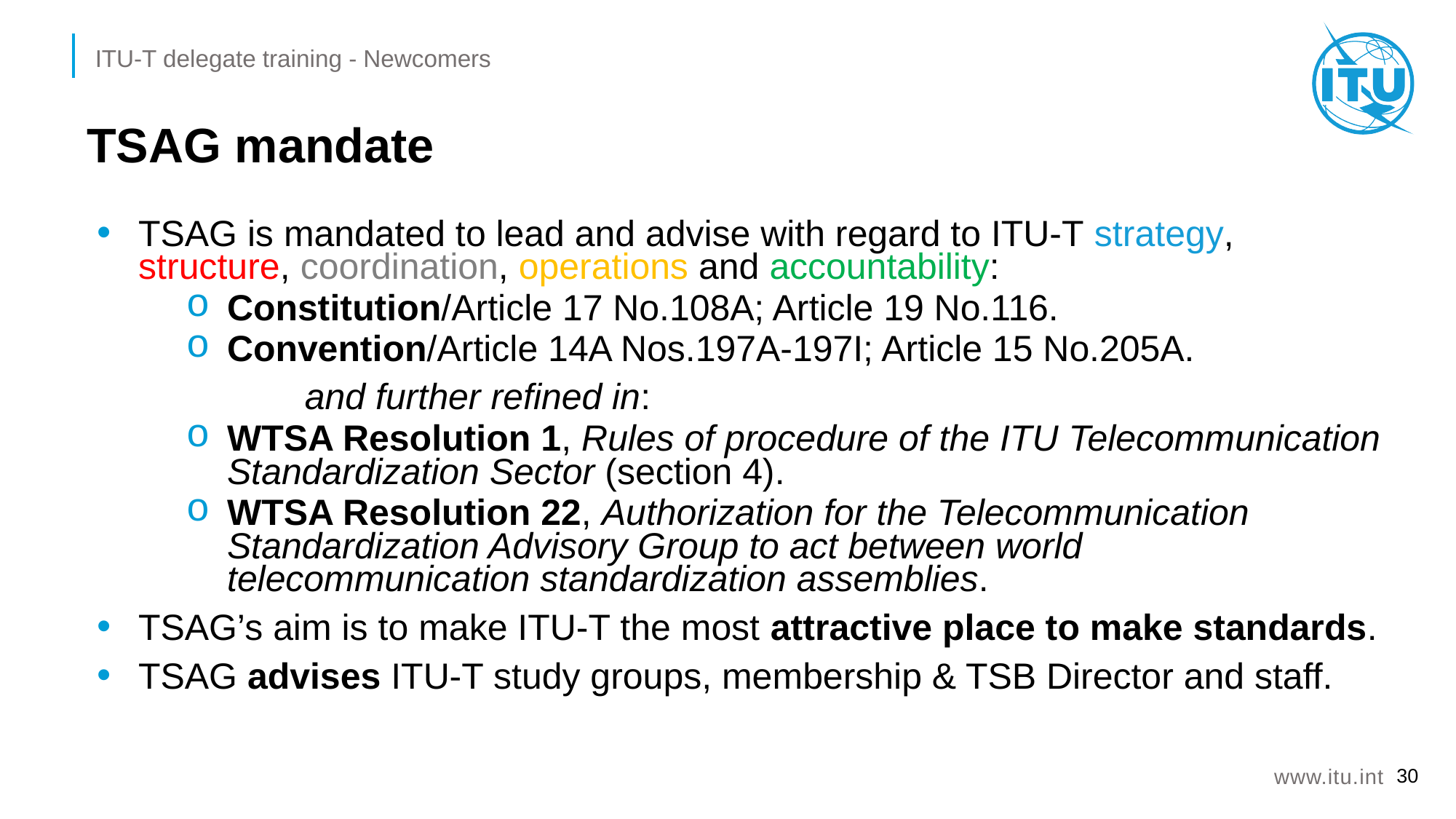

# TSAG mandate
TSAG is mandated to lead and advise with regard to ITU-T strategy, structure, coordination, operations and accountability:
Constitution/Article 17 No.108A; Article 19 No.116.
Convention/Article 14A Nos.197A-197I; Article 15 No.205A.
      		and further refined in:
WTSA Resolution 1, Rules of procedure of the ITU Telecommunication Standardization Sector (section 4).
WTSA Resolution 22, Authorization for the Telecommunication Standardization Advisory Group to act between world telecommunication standardization assemblies.
TSAG’s aim is to make ITU-T the most attractive place to make standards.
TSAG advises ITU-T study groups, membership & TSB Director and staff.